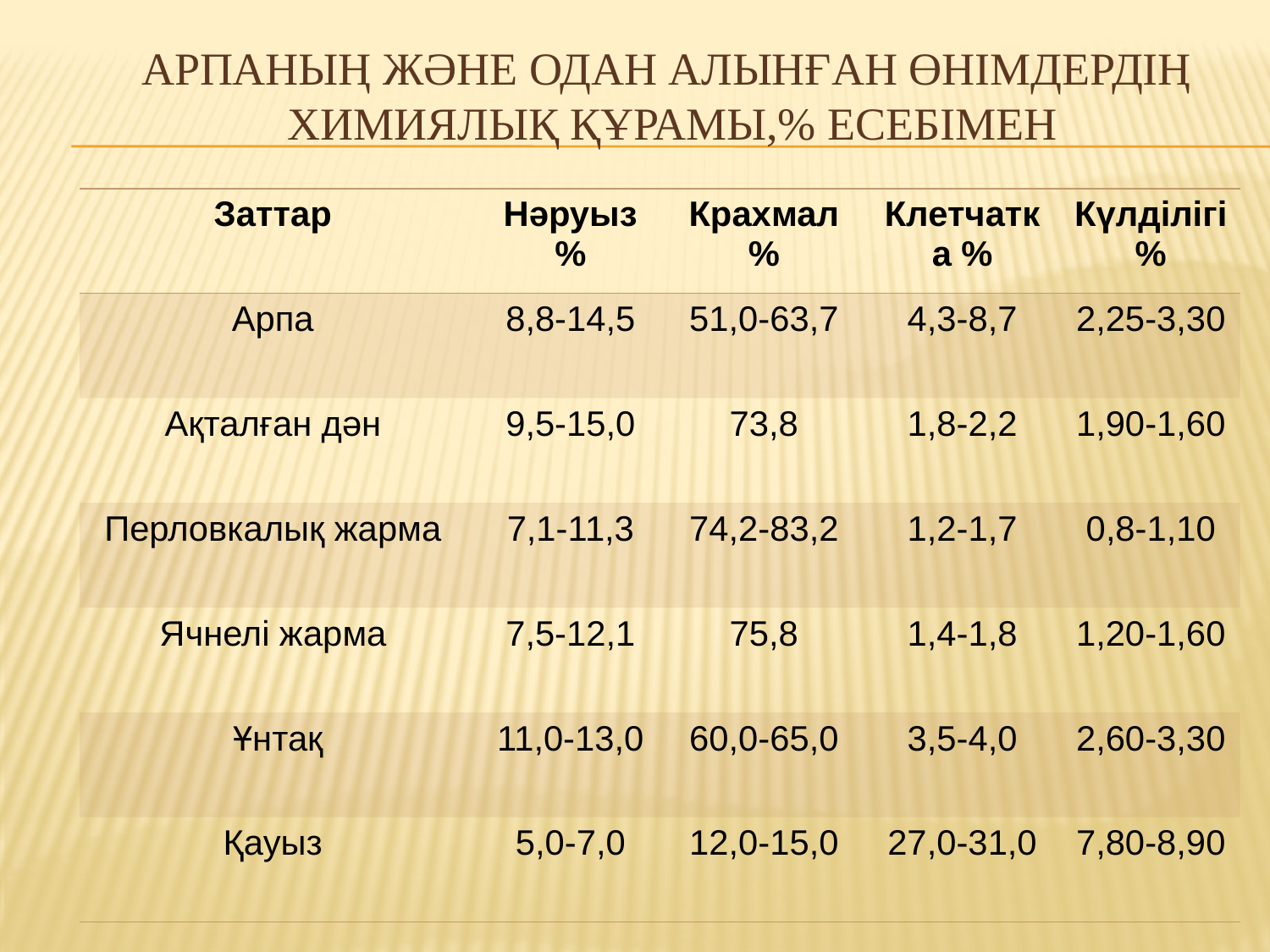

# Арпаның және одан алынған өнімдердің  химиялық құрамы,% есебімен
| Заттар | Нәруыз % | Крахмал % | Клетчатка % | Күлділігі % |
| --- | --- | --- | --- | --- |
| Арпа | 8,8-14,5 | 51,0-63,7 | 4,3-8,7 | 2,25-3,30 |
| Ақталған дән | 9,5-15,0 | 73,8 | 1,8-2,2 | 1,90-1,60 |
| Перловкалық жарма | 7,1-11,3 | 74,2-83,2 | 1,2-1,7 | 0,8-1,10 |
| Ячнелі жарма | 7,5-12,1 | 75,8 | 1,4-1,8 | 1,20-1,60 |
| Ұнтақ | 11,0-13,0 | 60,0-65,0 | 3,5-4,0 | 2,60-3,30 |
| Қауыз | 5,0-7,0 | 12,0-15,0 | 27,0-31,0 | 7,80-8,90 |